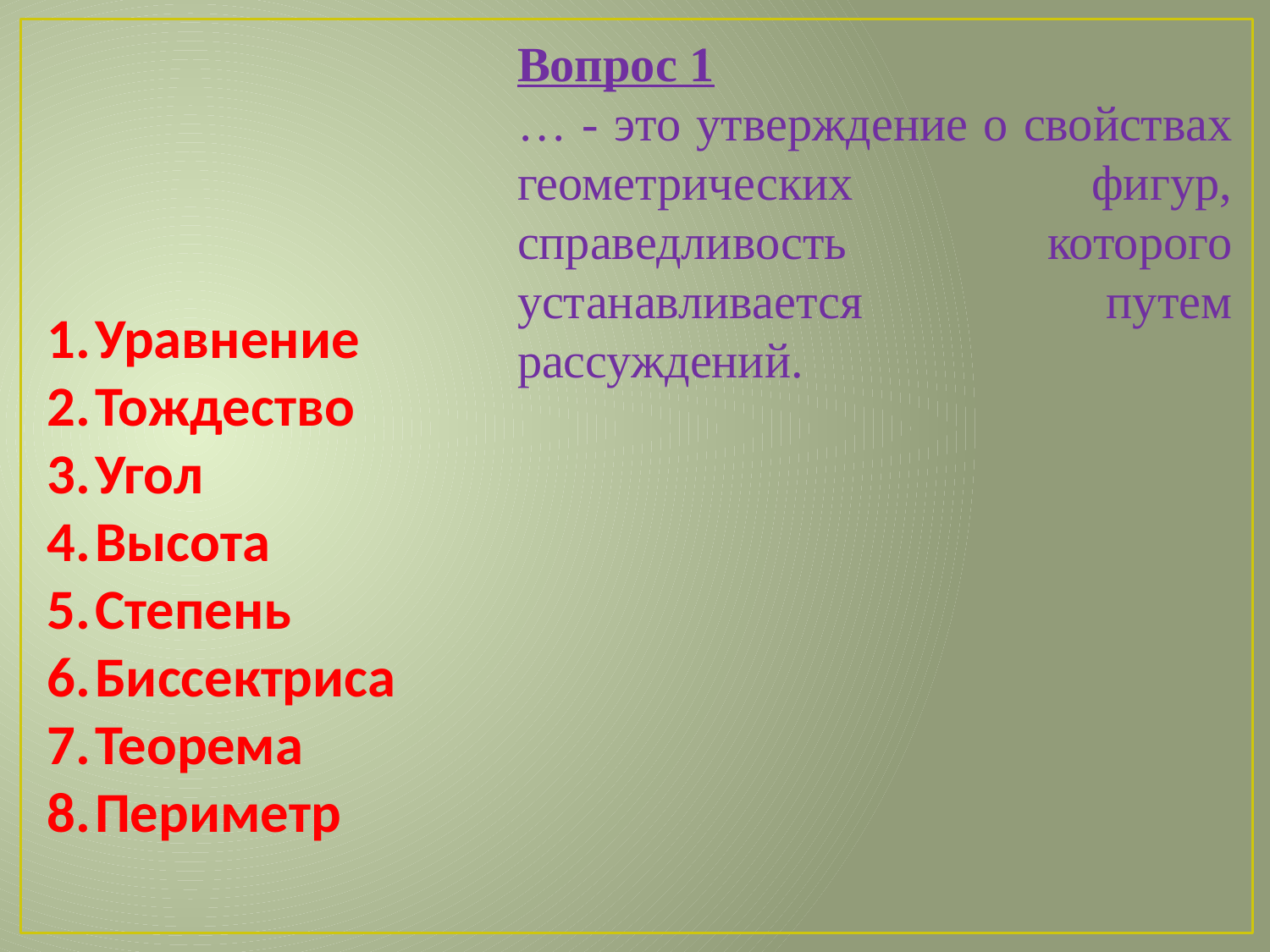

Вопрос 1
… - это утверждение о свойствах геометрических фигур, справедливость которого устанавливается путем рассуждений.
Уравнение
Тождество
Угол
Высота
Степень
Биссектриса
Теорема
Периметр